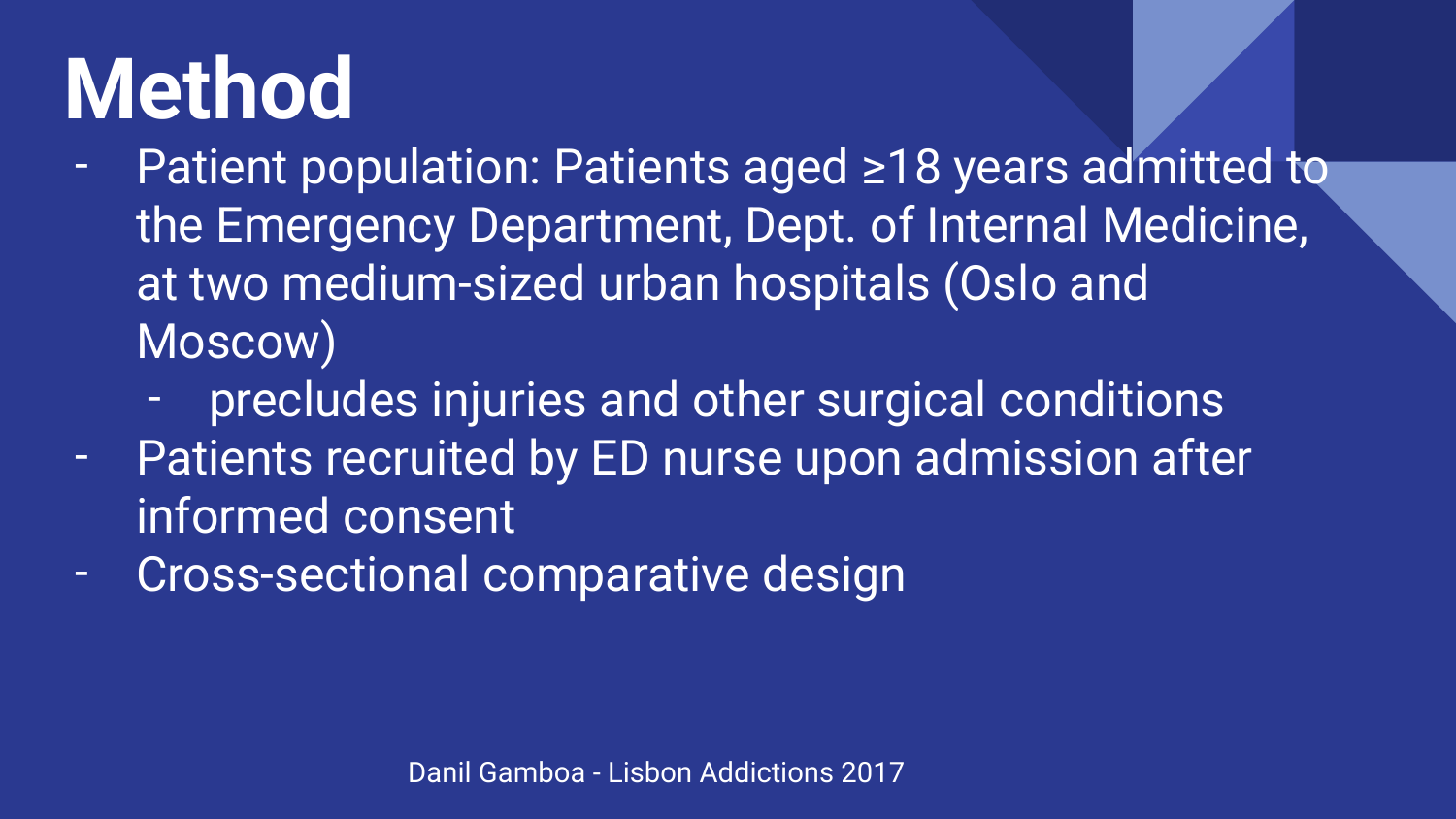

# Method
Patient population: Patients aged ≥18 years admitted to the Emergency Department, Dept. of Internal Medicine, at two medium-sized urban hospitals (Oslo and Moscow)
precludes injuries and other surgical conditions
Patients recruited by ED nurse upon admission after informed consent
Cross-sectional comparative design
Danil Gamboa - Lisbon Addictions 2017